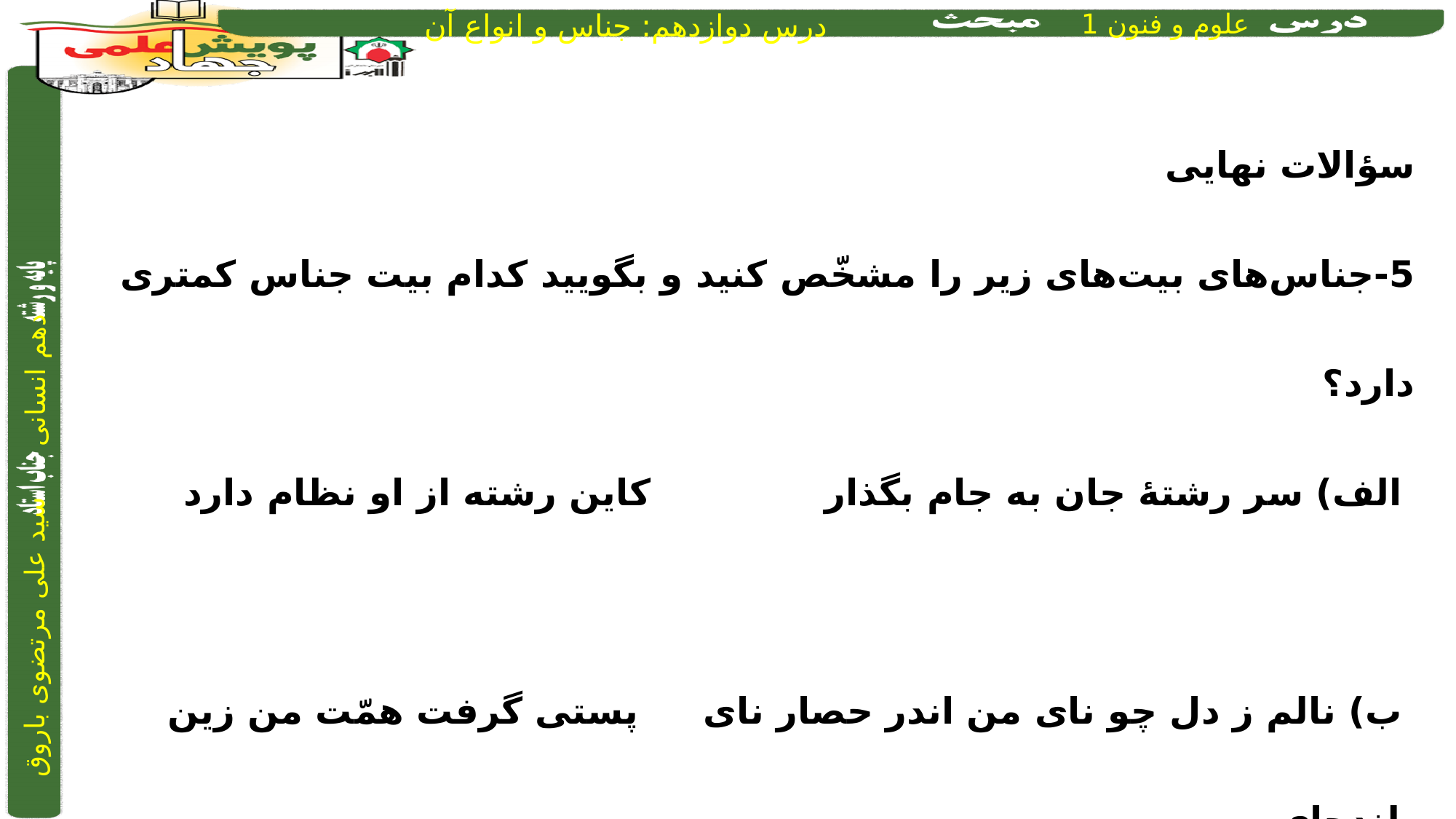

سؤالات نهایی
5-جناس‌های بیت‌های زیر را مشخّص کنید و بگویید کدام بیت جناس کمتری دارد؟
 الف) سر رشتۀ جان به جام بگذار			کاین رشته از او نظام دارد
 ب) نالم ز دل چو نای من اندر حصار نای		 پستی گرفت همّت من زین بلند‌جای